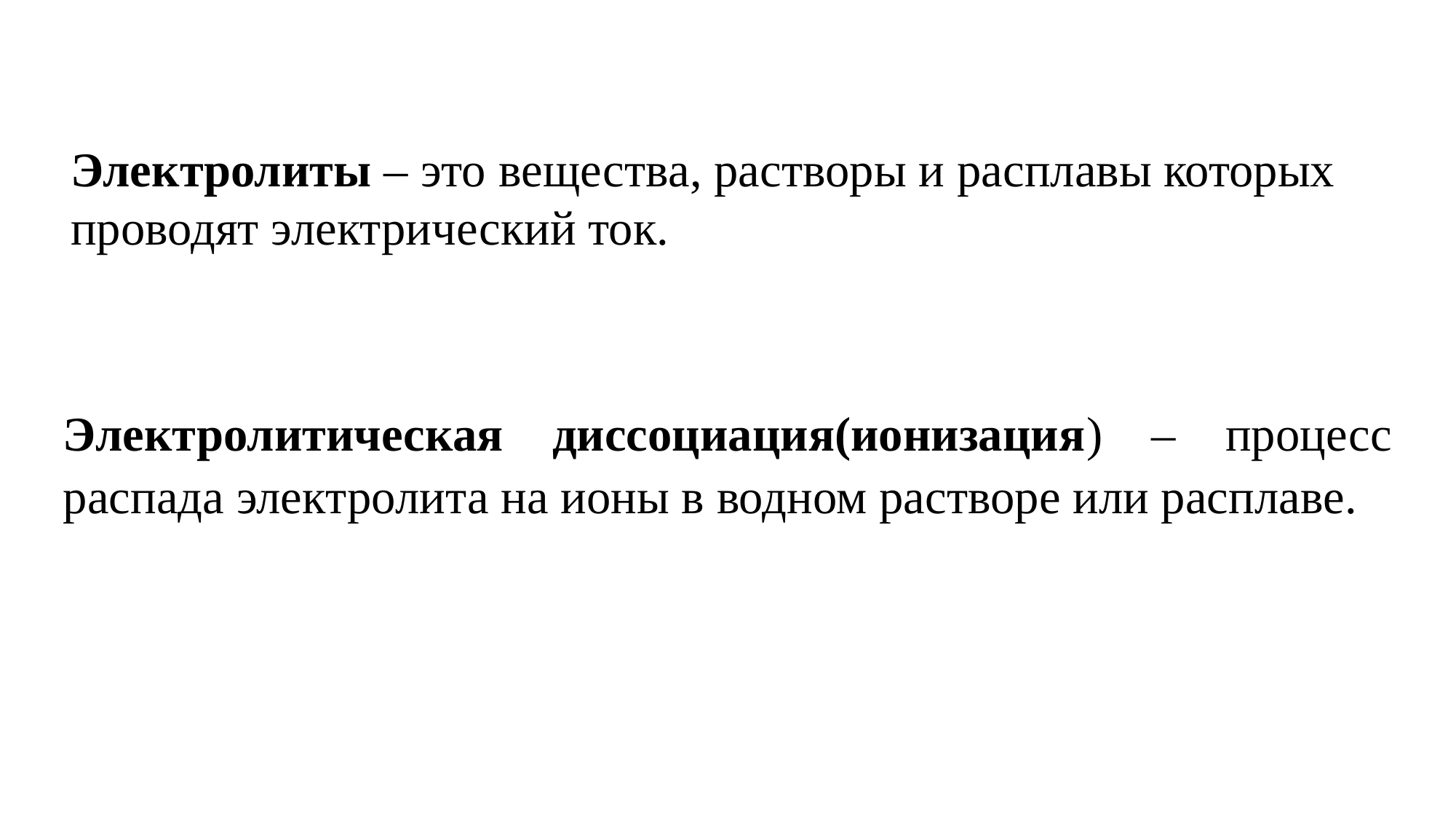

Электролиты – это вещества, растворы и расплавы которых проводят электрический ток.
Электролитическая диссоциация(ионизация) – процесс распада электролита на ионы в водном растворе или расплаве.